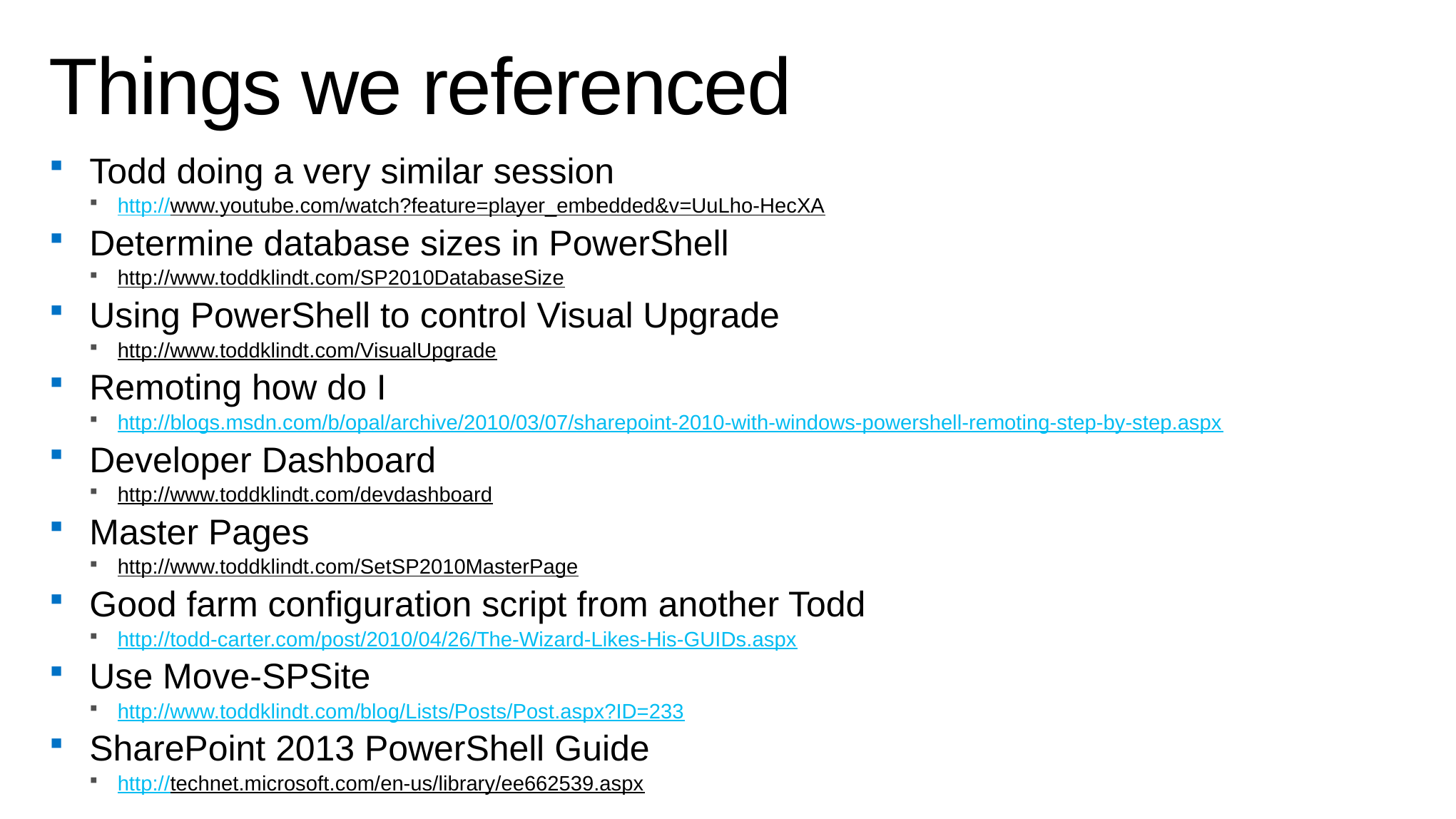

# Things we referenced
Todd doing a very similar session
http://www.youtube.com/watch?feature=player_embedded&v=UuLho-HecXA
Determine database sizes in PowerShell
http://www.toddklindt.com/SP2010DatabaseSize
Using PowerShell to control Visual Upgrade
http://www.toddklindt.com/VisualUpgrade
Remoting how do I
http://blogs.msdn.com/b/opal/archive/2010/03/07/sharepoint-2010-with-windows-powershell-remoting-step-by-step.aspx
Developer Dashboard
http://www.toddklindt.com/devdashboard
Master Pages
http://www.toddklindt.com/SetSP2010MasterPage
Good farm configuration script from another Todd
http://todd-carter.com/post/2010/04/26/The-Wizard-Likes-His-GUIDs.aspx
Use Move-SPSite
http://www.toddklindt.com/blog/Lists/Posts/Post.aspx?ID=233
SharePoint 2013 PowerShell Guide
http://technet.microsoft.com/en-us/library/ee662539.aspx